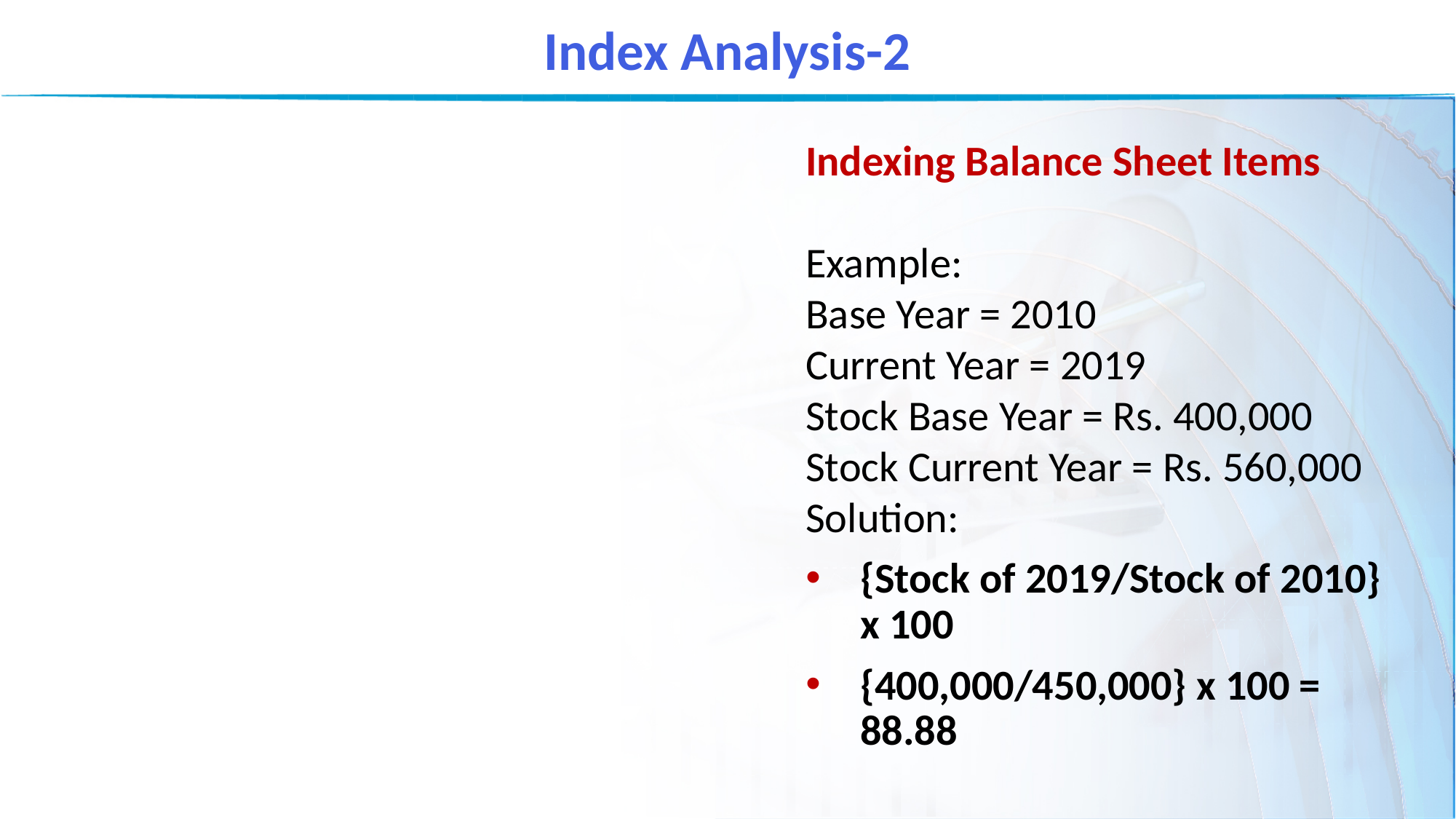

Index Analysis-2
Indexing Balance Sheet Items

Example:
Base Year = 2010
Current Year = 2019
Stock Base Year = Rs. 400,000
Stock Current Year = Rs. 560,000
Solution:
{Stock of 2019/Stock of 2010} x 100
{400,000/450,000} x 100 = 88.88